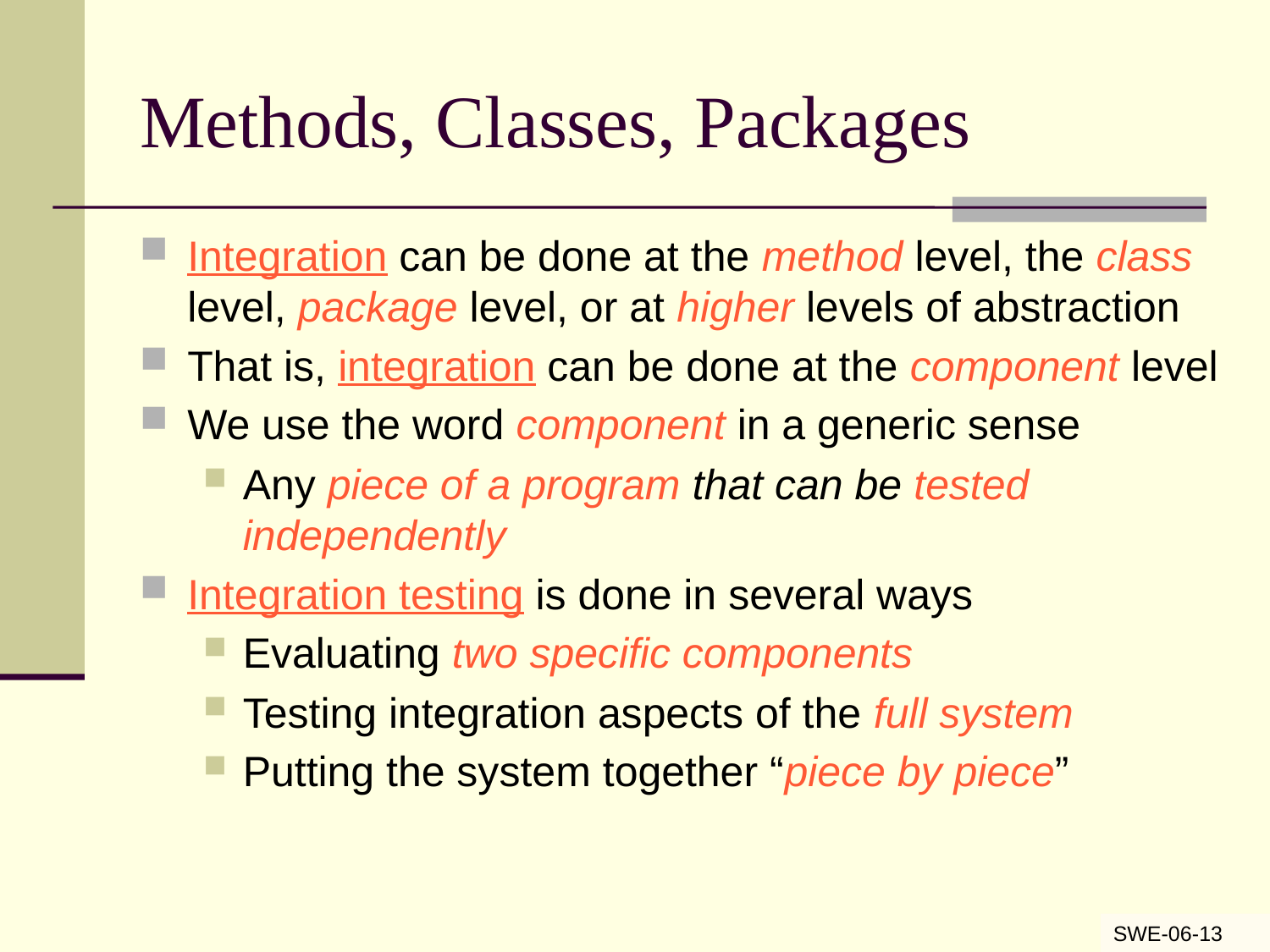

# Methods, Classes, Packages
Integration can be done at the method level, the class level, package level, or at higher levels of abstraction
That is, integration can be done at the component level
We use the word component in a generic sense
Any piece of a program that can be tested independently
Integration testing is done in several ways
Evaluating two specific components
Testing integration aspects of the full system
Putting the system together “piece by piece”